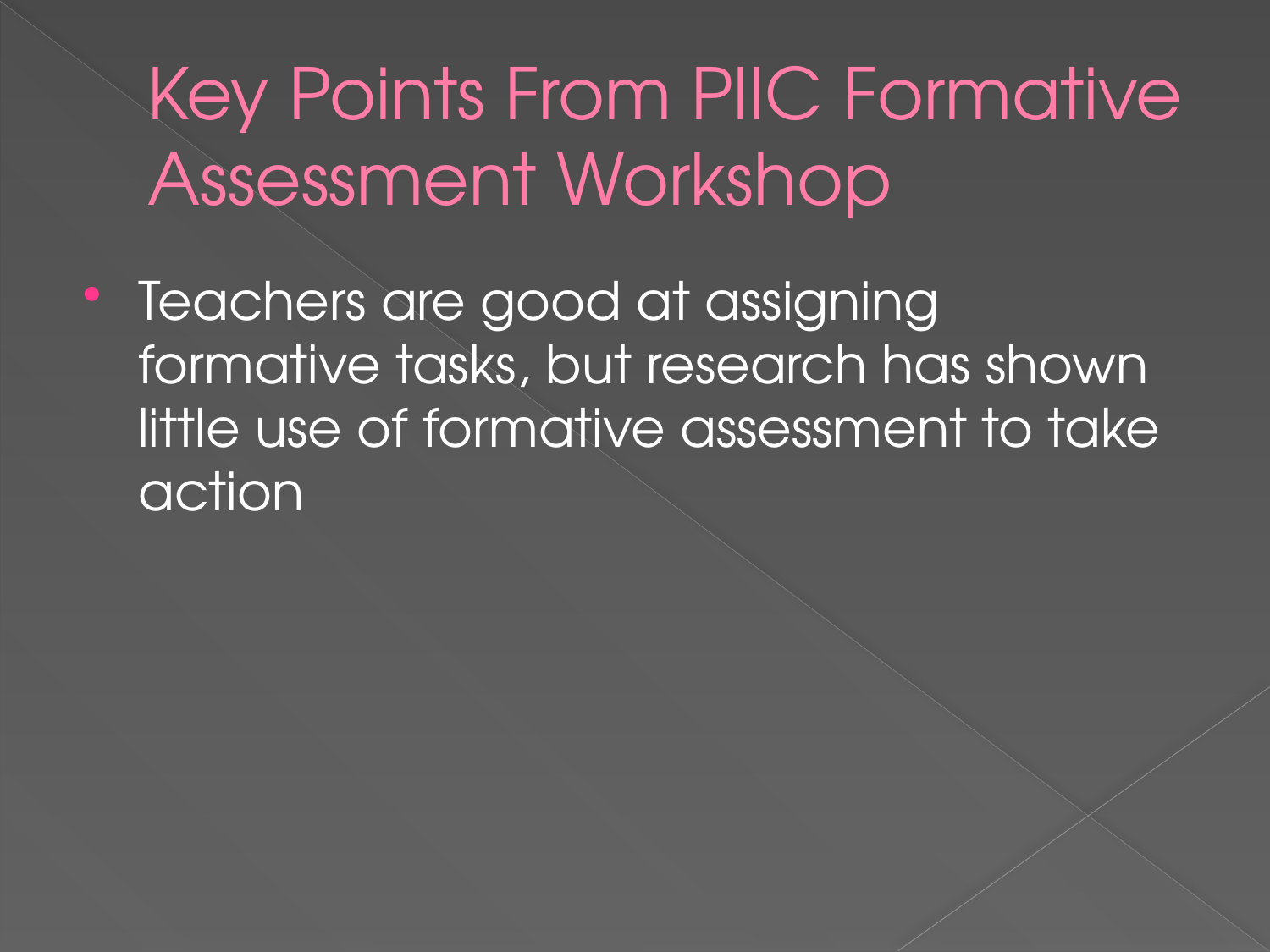

# Key Points From PIIC Formative Assessment Workshop
Teachers are good at assigning formative tasks, but research has shown little use of formative assessment to take action